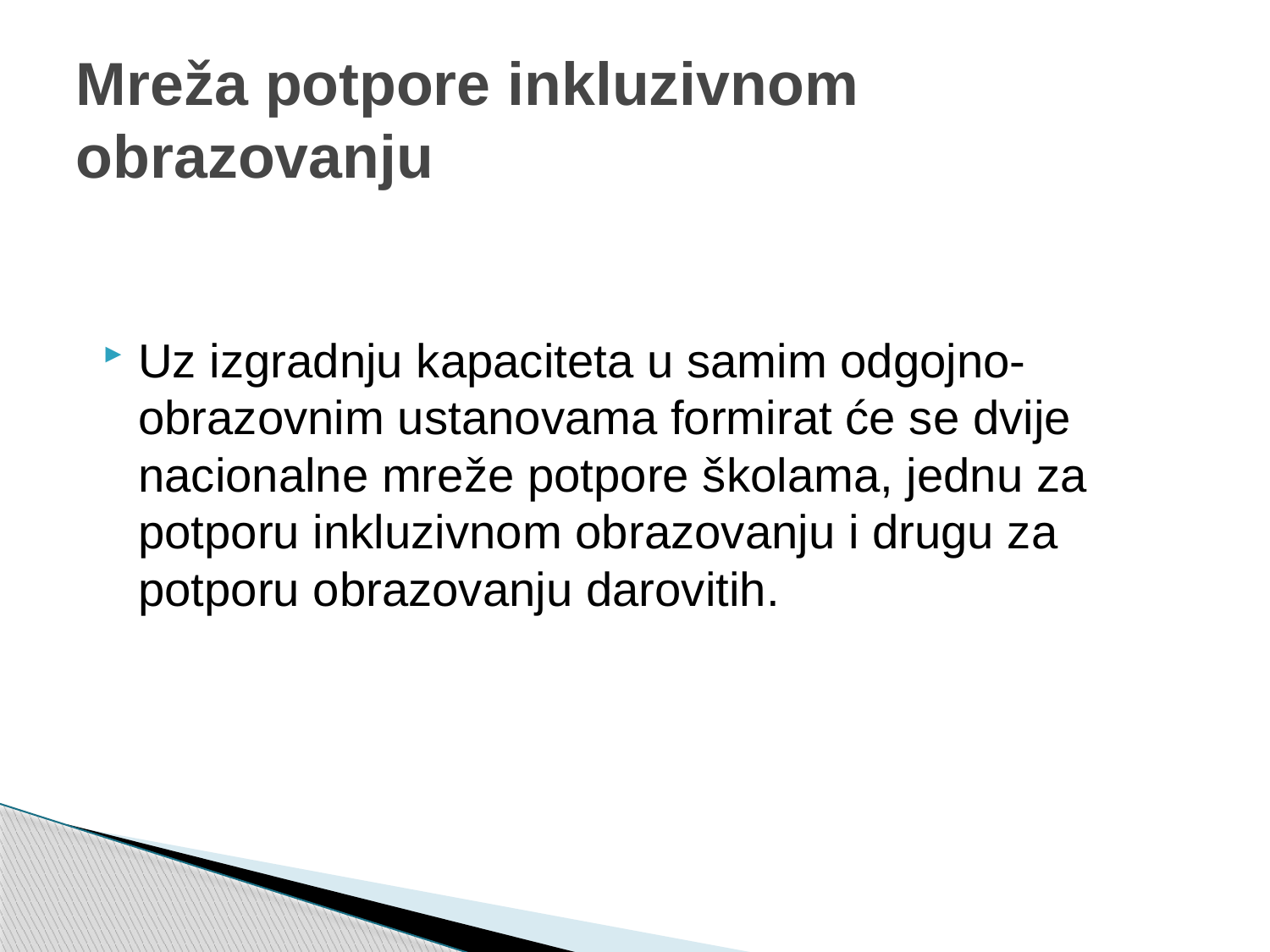

# Mreža potpore inkluzivnom obrazovanju
Uz izgradnju kapaciteta u samim odgojno-obrazovnim ustanovama formirat će se dvije nacionalne mreže potpore školama, jednu za potporu inkluzivnom obrazovanju i drugu za potporu obrazovanju darovitih.